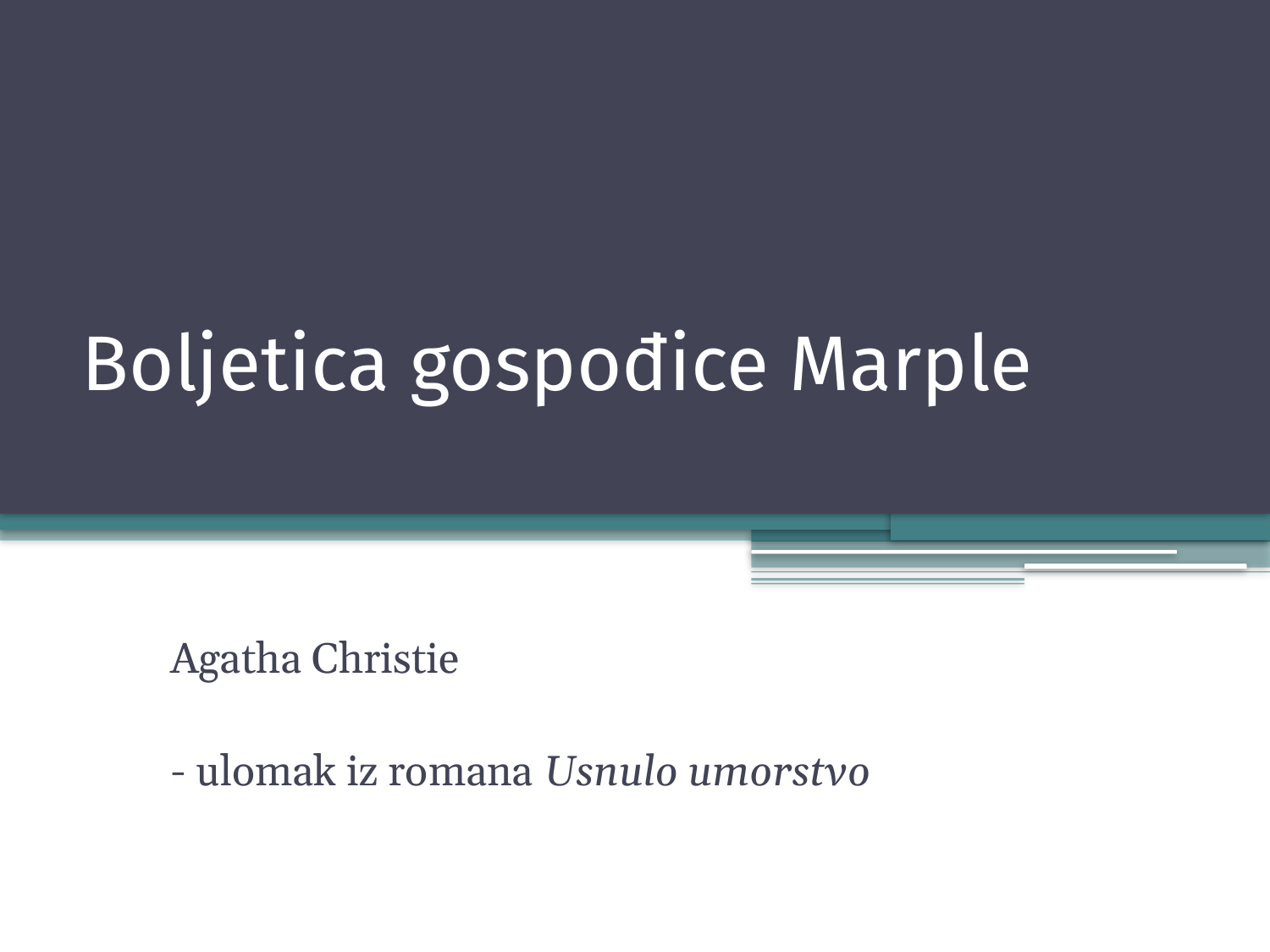

# Boljetica gospođice Marple
Agatha Christie

- ulomak iz romana Usnulo umorstvo